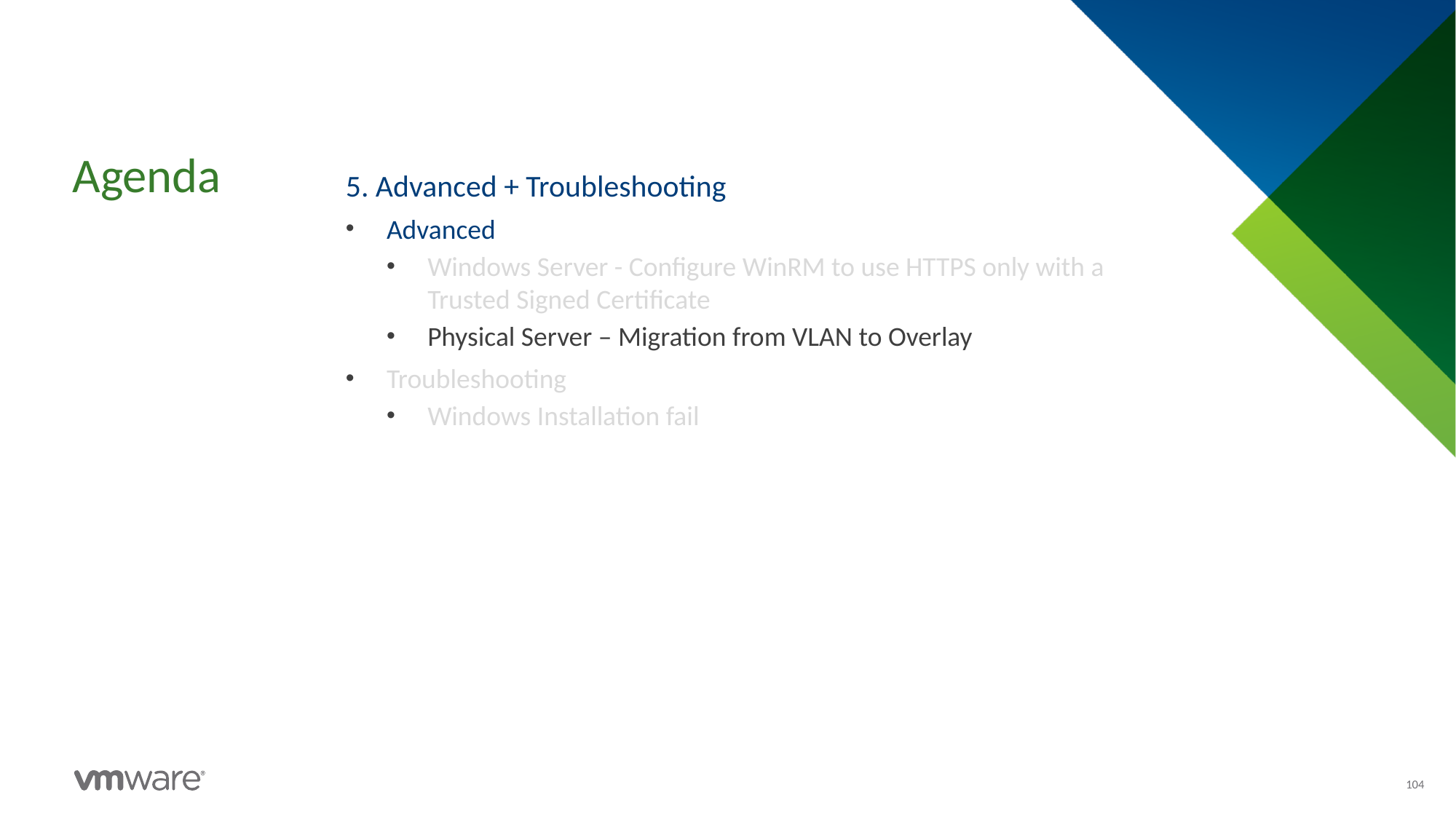

5. Advanced + Troubleshooting
Advanced
Windows Server - Configure WinRM to use HTTPS only with a Trusted Signed Certificate
Physical Server – Migration from VLAN to Overlay
Troubleshooting
Windows Installation fail